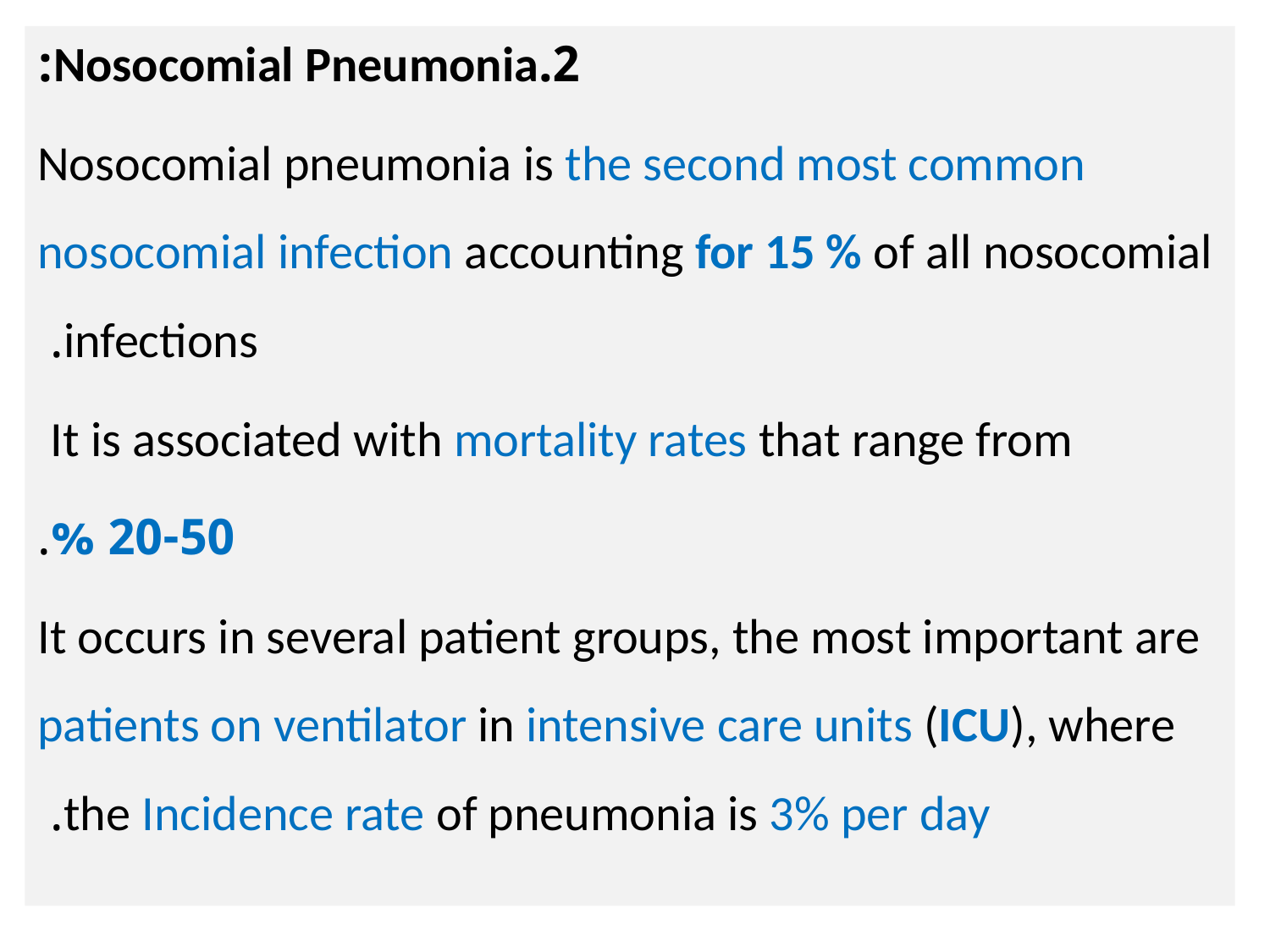

2.Nosocomial Pneumonia:
Nosocomial pneumonia is the second most common nosocomial infection accounting for 15 % of all nosocomial infections.
It is associated with mortality rates that range from
20-50 %.
It occurs in several patient groups, the most important are patients on ventilator in intensive care units (ICU), where the Incidence rate of pneumonia is 3% per day.
# N